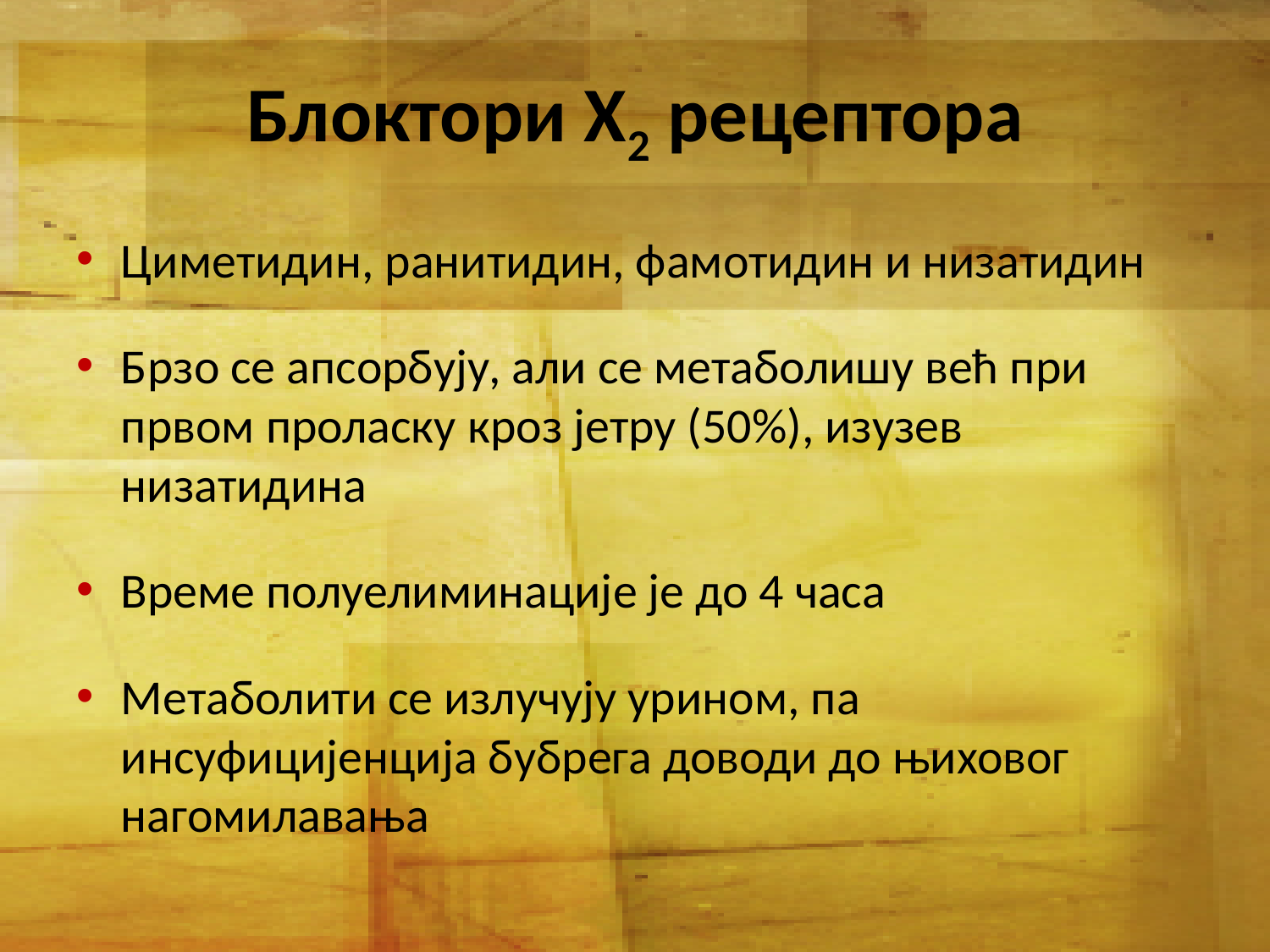

# Блоктори Х2 рецептора
Циметидин, ранитидин, фамотидин и низатидин

Брзо се апсорбују, али се метаболишу већ при првом проласку кроз јетру (50%), изузев низатидина

Време полуелиминације је до 4 часа

Метаболити се излучују урином, па инсуфицијенција бубрега доводи до њиховог нагомилавања